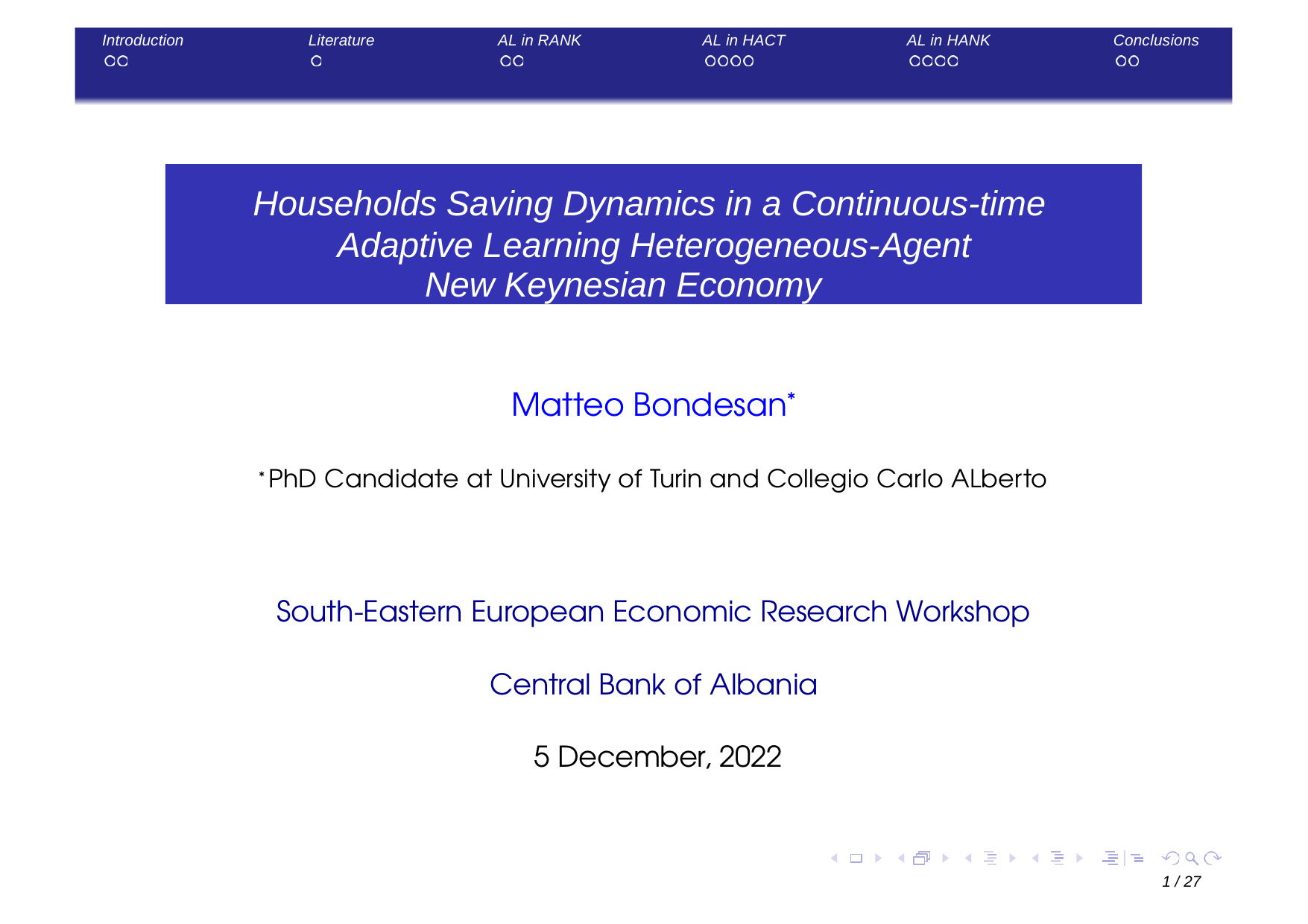

Introduction
Literature
AL in RANK
AL in HACT
AL in HANK
Conclusions

Households Saving Dynamics in a Continuous-time  Adaptive Learning Heterogeneous-Agent
New Keynesian Economy
Matteo Bondesan*

* PhD Candidate at University of Turin and Collegio Carlo ALberto
South-Eastern European Economic Research Workshop
Central Bank of Albania  5 December, 2022
1 / 27